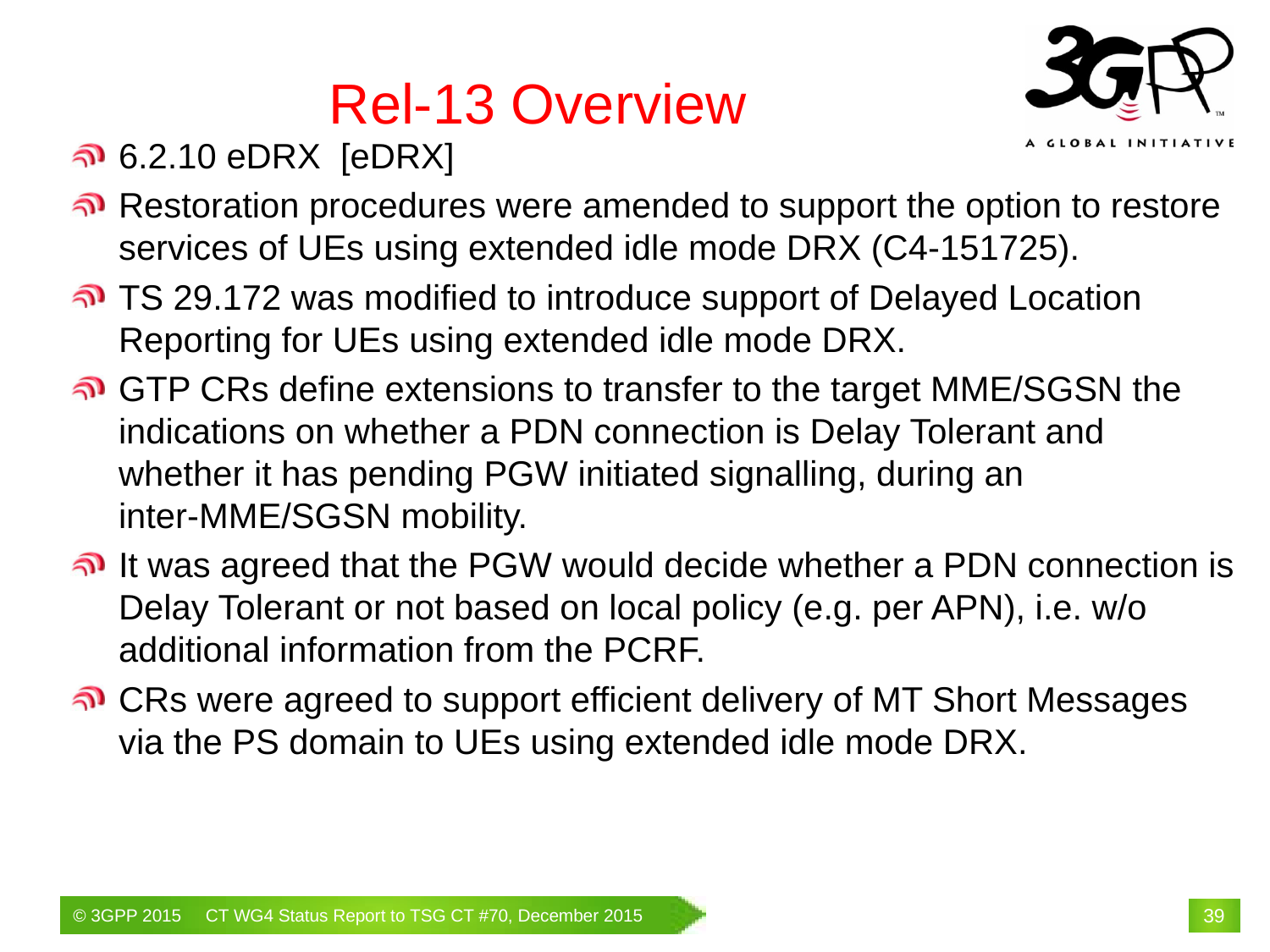

# Rel-13 Overview
6.2.10 eDRX  [eDRX]
Restoration procedures were amended to support the option to restore services of UEs using extended idle mode DRX (C4-151725).
TS 29.172 was modified to introduce support of Delayed Location Reporting for UEs using extended idle mode DRX.
GTP CRs define extensions to transfer to the target MME/SGSN the indications on whether a PDN connection is Delay Tolerant and whether it has pending PGW initiated signalling, during an inter-MME/SGSN mobility.
It was agreed that the PGW would decide whether a PDN connection is Delay Tolerant or not based on local policy (e.g. per APN), i.e. w/o additional information from the PCRF.
CRs were agreed to support efficient delivery of MT Short Messages via the PS domain to UEs using extended idle mode DRX.